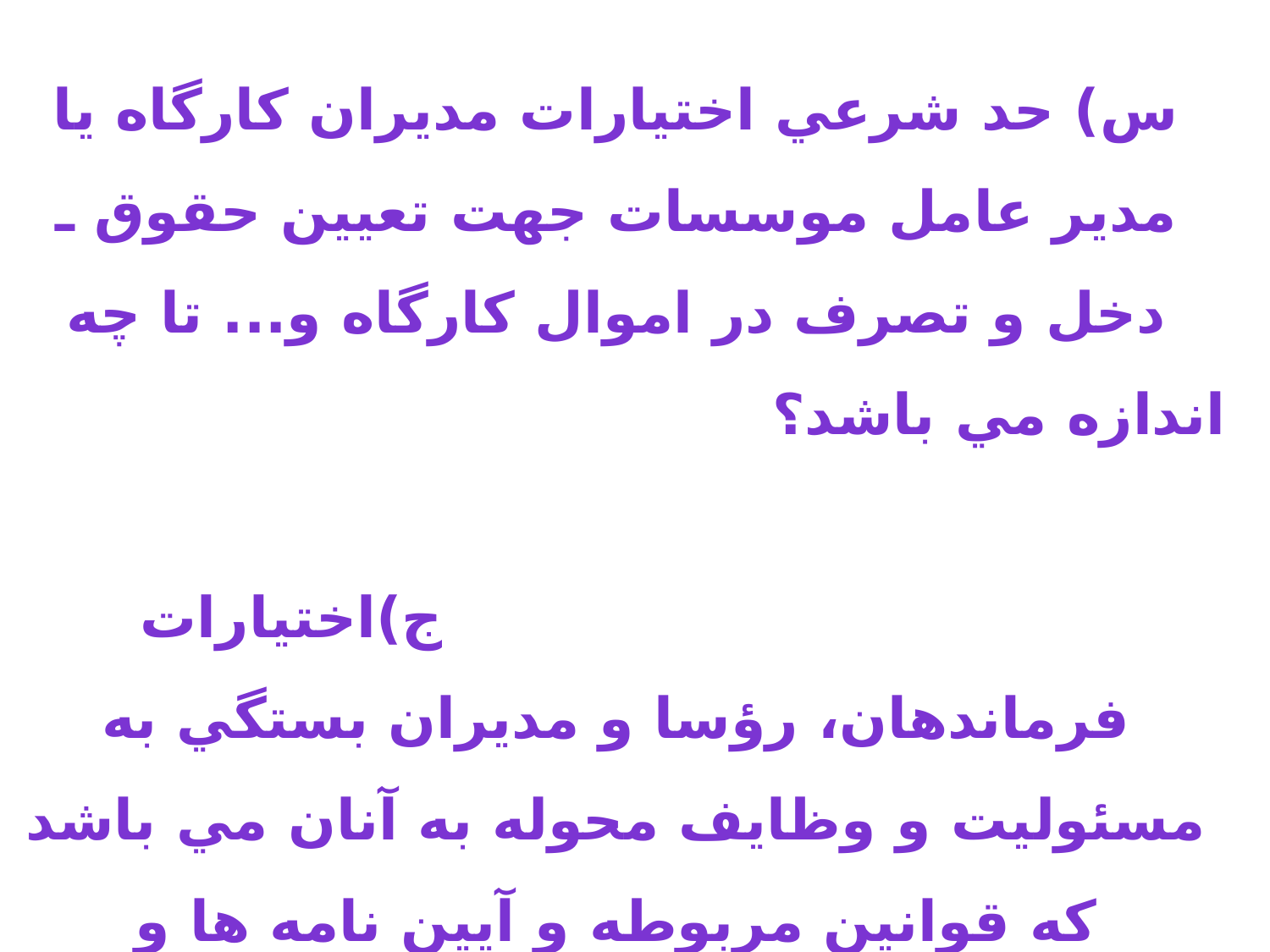

# س) حد شرعي اختيارات مديران كارگاه يا مدير عامل موسسات جهت تعيين حقوق ـ دخل و تصرف در اموال كارگاه و... تا چه اندازه مي باشد؟                                                                                                                                        ج)اختيارات فرماندهان، رؤسا و مديران بستگي به مسئوليت و وظايف محوله به آنان مي باشد كه قوانين مربوطه و آيين نامه ها و دستورالعمل ها حدود آن را تعيين مي كند.